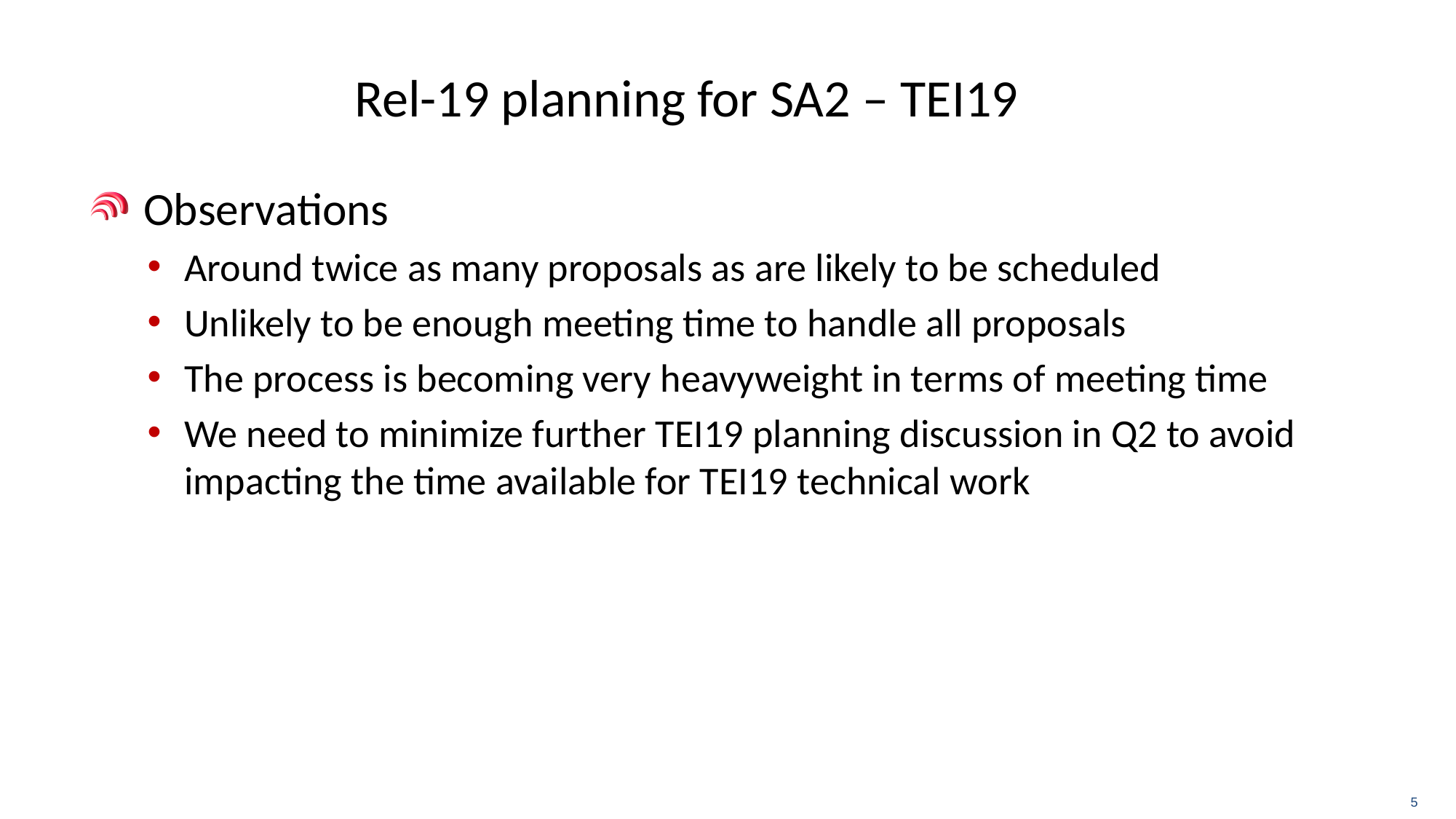

# Rel-19 planning for SA2 – TEI19
 Observations
Around twice as many proposals as are likely to be scheduled
Unlikely to be enough meeting time to handle all proposals
The process is becoming very heavyweight in terms of meeting time
We need to minimize further TEI19 planning discussion in Q2 to avoid impacting the time available for TEI19 technical work